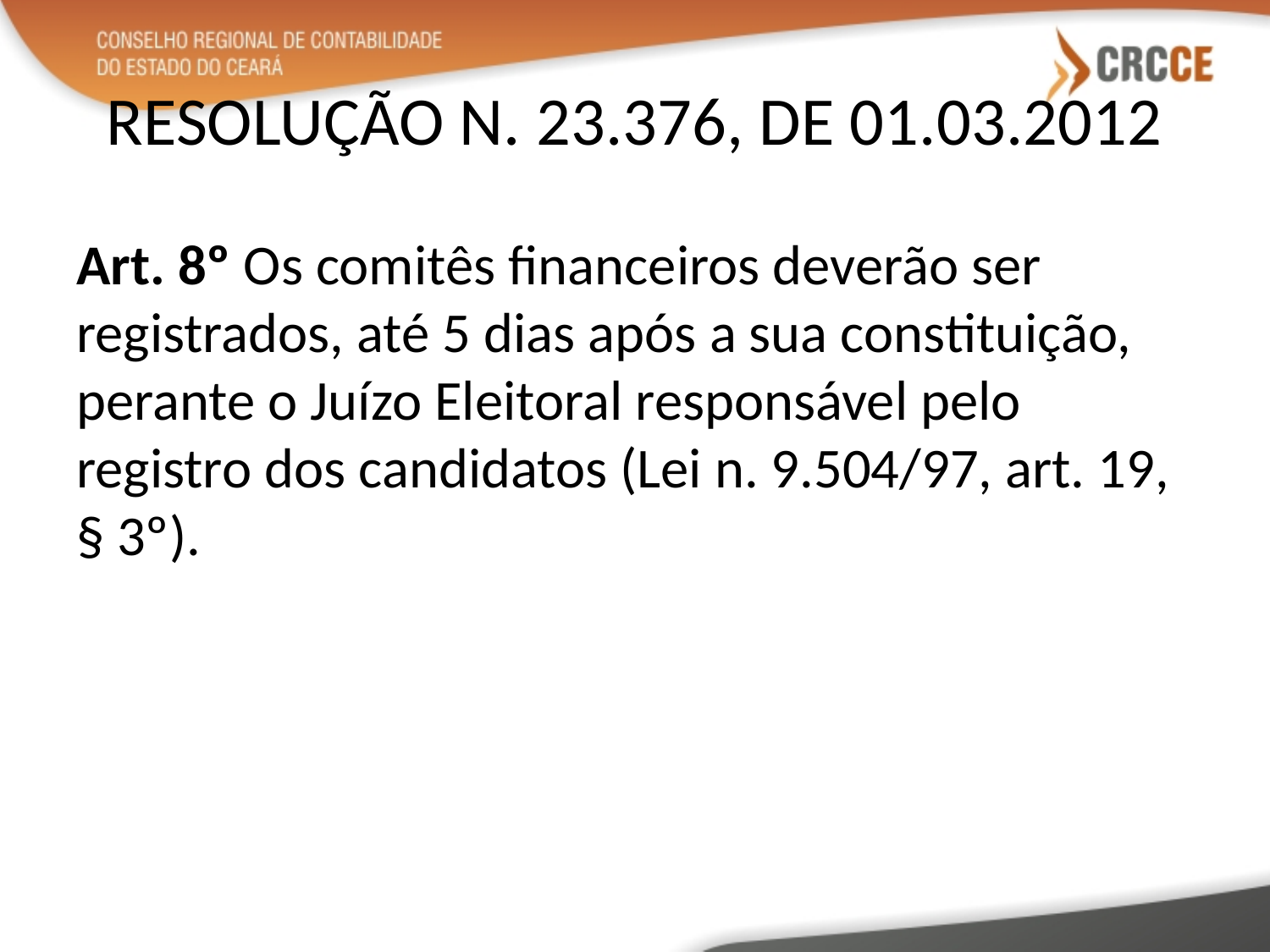

# RESOLUÇÃO N. 23.376, DE 01.03.2012
Art. 8º Os comitês financeiros deverão ser registrados, até 5 dias após a sua constituição, perante o Juízo Eleitoral responsável pelo registro dos candidatos (Lei n. 9.504/97, art. 19, § 3º).